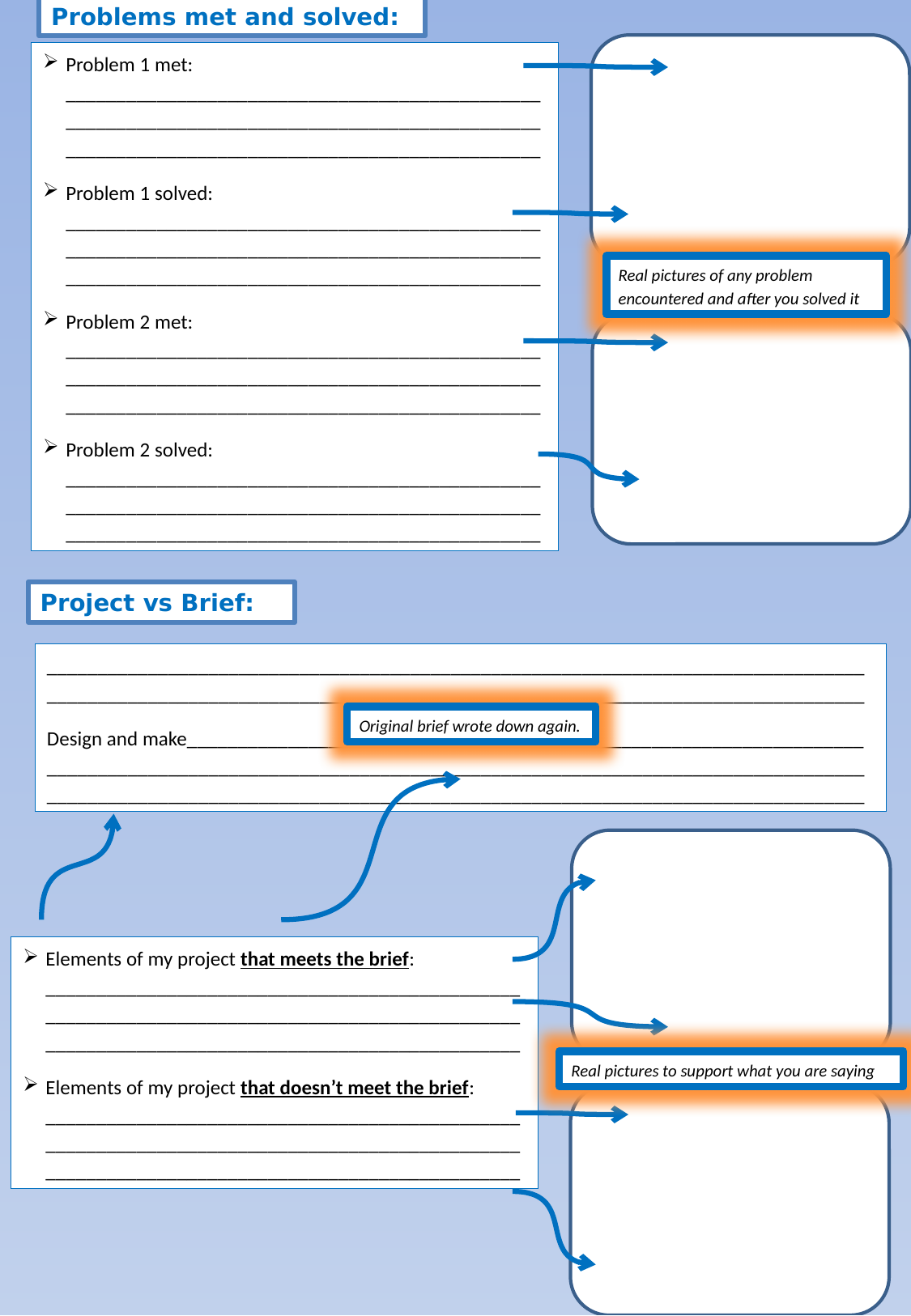

Problems met and solved:

Problem 1 met:  _____________________________________________________________________________________________________________________________________________
Problem 1 solved:  _____________________________________________________________________________________________________________________________________________
Problem 2 met:  _____________________________________________________________________________________________________________________________________________
Problem 2 solved:  _____________________________________________________________________________________________________________________________________________
Real pictures of any problem encountered and after you solved it

Project vs Brief:
__________________________________________________________________________________________________________________________________________________________________
Design and make___________________________________________________________________ __________________________________________________________________________________________________________________________________________________________________
Original brief wrote down again.

Elements of my project that meets the brief:  _____________________________________________________________________________________________________________________________________________
Elements of my project that doesn’t meet the brief:  _____________________________________________________________________________________________________________________________________________
Real pictures to support what you are saying